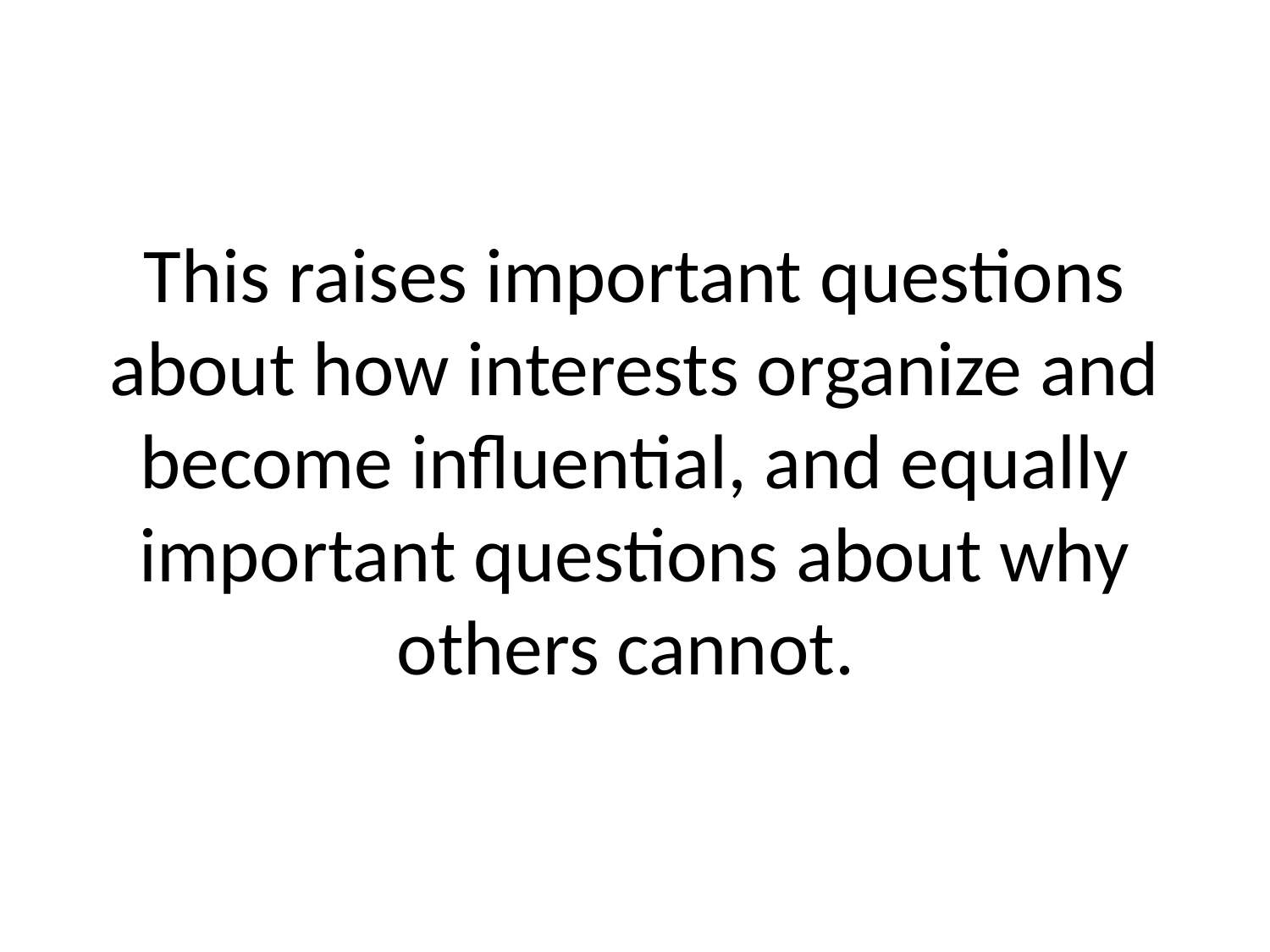

# This raises important questions about how interests organize and become influential, and equally important questions about why others cannot.